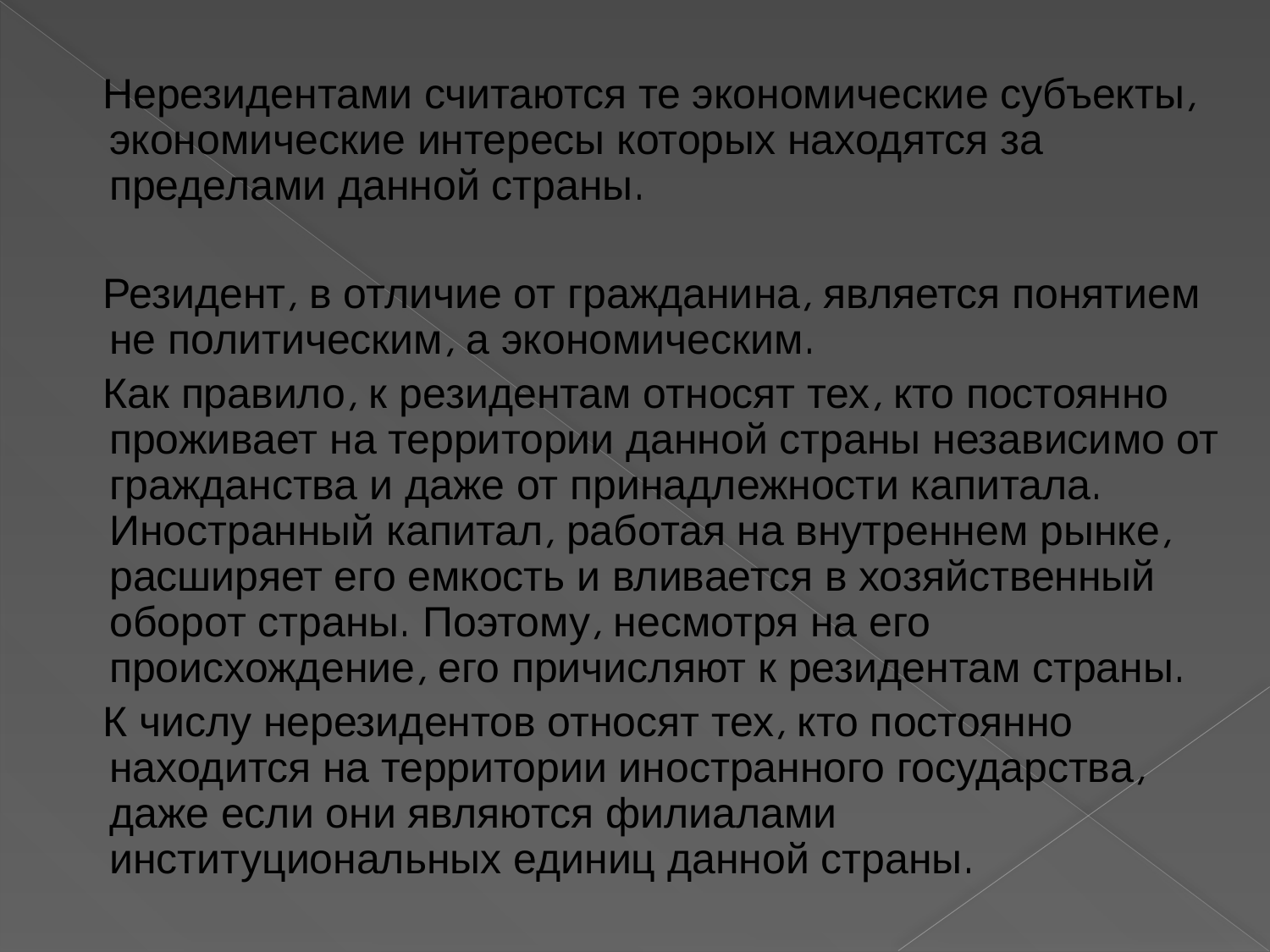

Нерезидентами считаются те экономические субъекты, экономические интересы которых находятся за пределами данной страны.

    Резидент, в отличие от гражданина, является понятием не политическим, а экономическим.
    Как правило, к резидентам относят тех, кто постоянно проживает на территории данной страны независимо от гражданства и даже от принадлежности капитала. Иностранный капитал, работая на внутреннем рынке, расширяет его емкость и вливается в хозяйственный оборот страны. Поэтому, несмотря на его происхождение, его причисляют к резидентам страны.
    К числу нерезидентов относят тех, кто постоянно находится на территории иностранного государства, даже если они являются филиалами институциональных единиц данной страны.